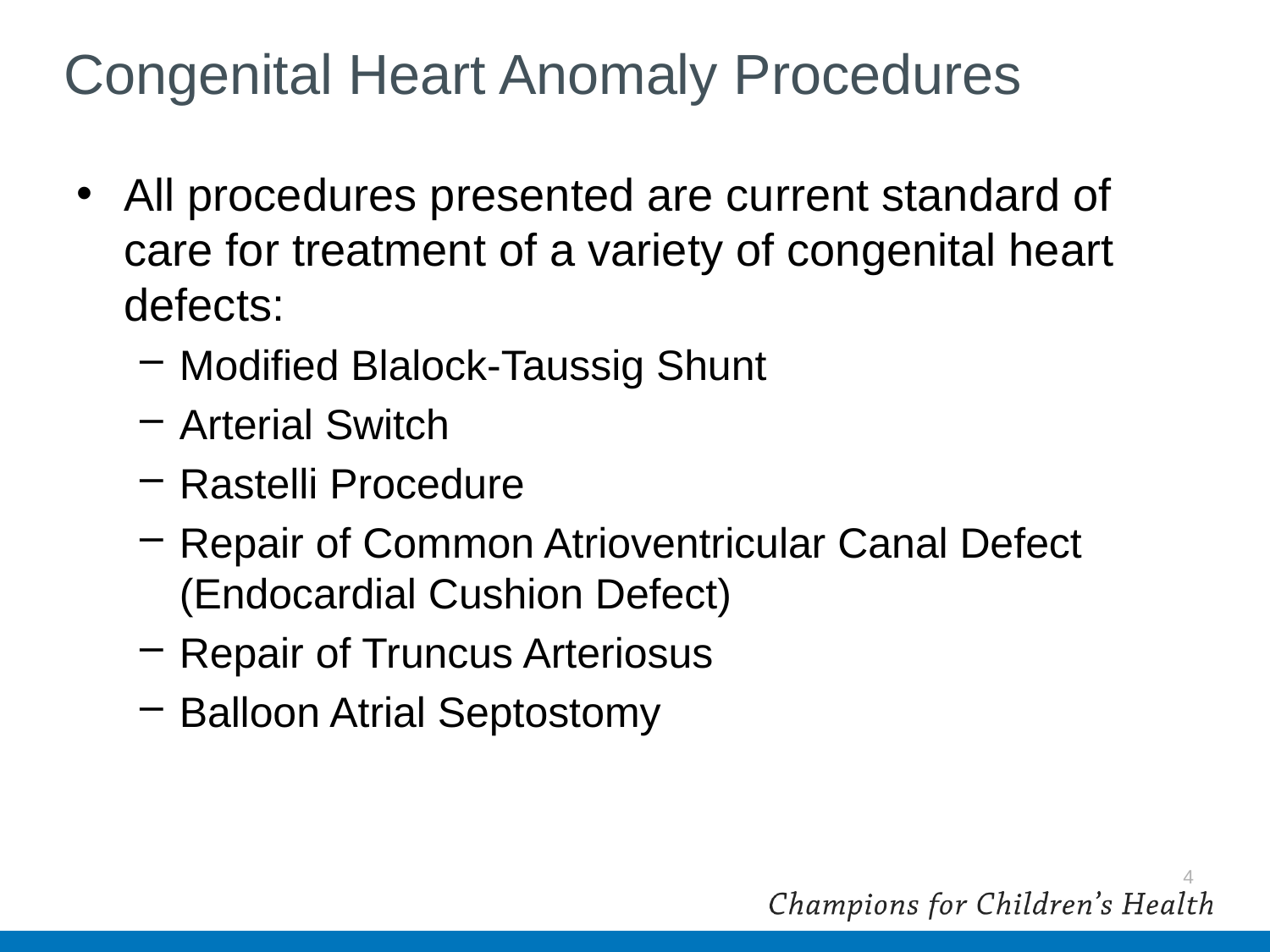

# Congenital Heart Anomaly Procedures
All procedures presented are current standard of care for treatment of a variety of congenital heart defects:
Modified Blalock-Taussig Shunt
Arterial Switch
Rastelli Procedure
Repair of Common Atrioventricular Canal Defect (Endocardial Cushion Defect)
Repair of Truncus Arteriosus
Balloon Atrial Septostomy
4